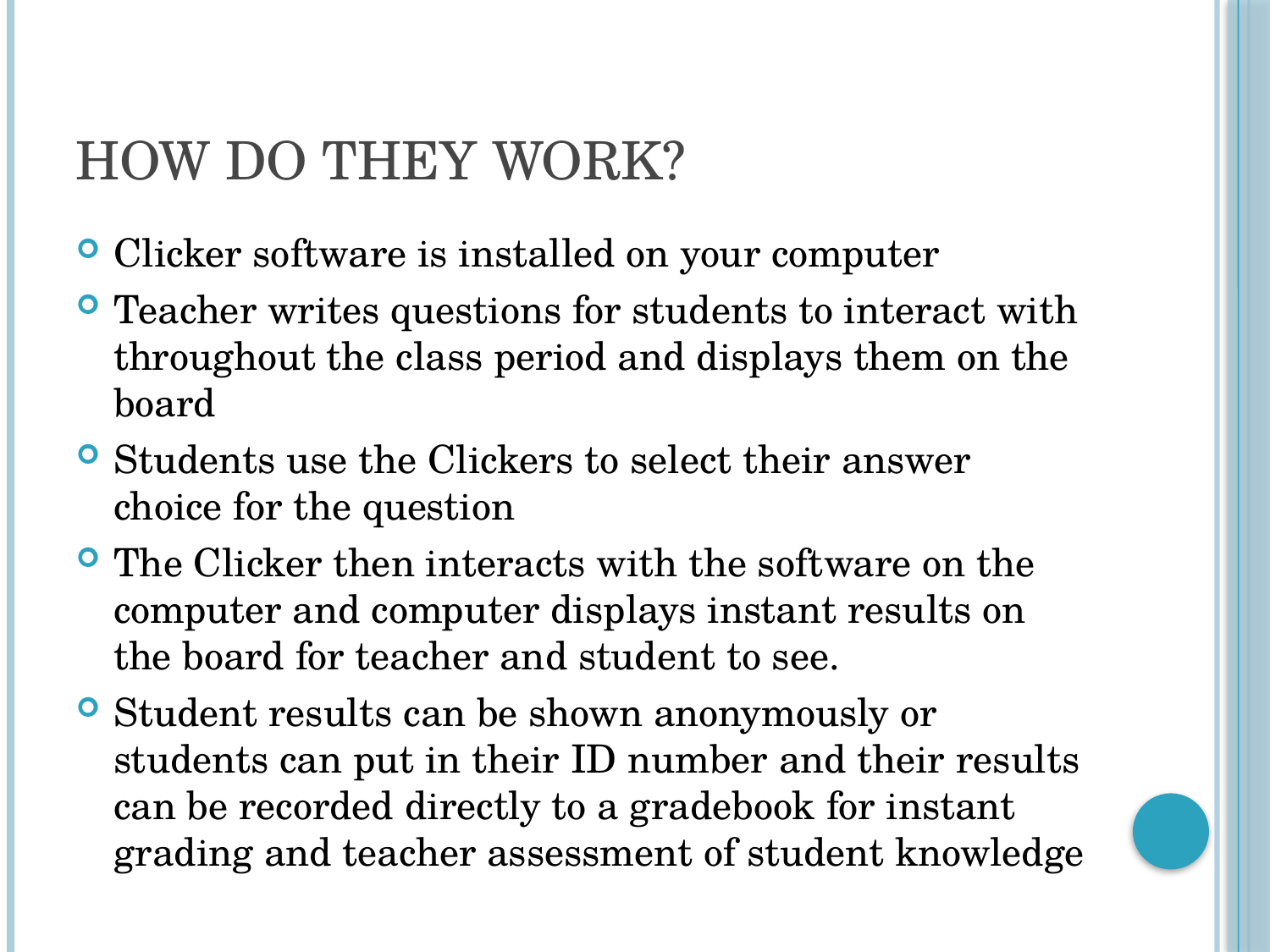

# How do they Work?
Clicker software is installed on your computer
Teacher writes questions for students to interact with throughout the class period and displays them on the board
Students use the Clickers to select their answer choice for the question
The Clicker then interacts with the software on the computer and computer displays instant results on the board for teacher and student to see.
Student results can be shown anonymously or students can put in their ID number and their results can be recorded directly to a gradebook for instant grading and teacher assessment of student knowledge